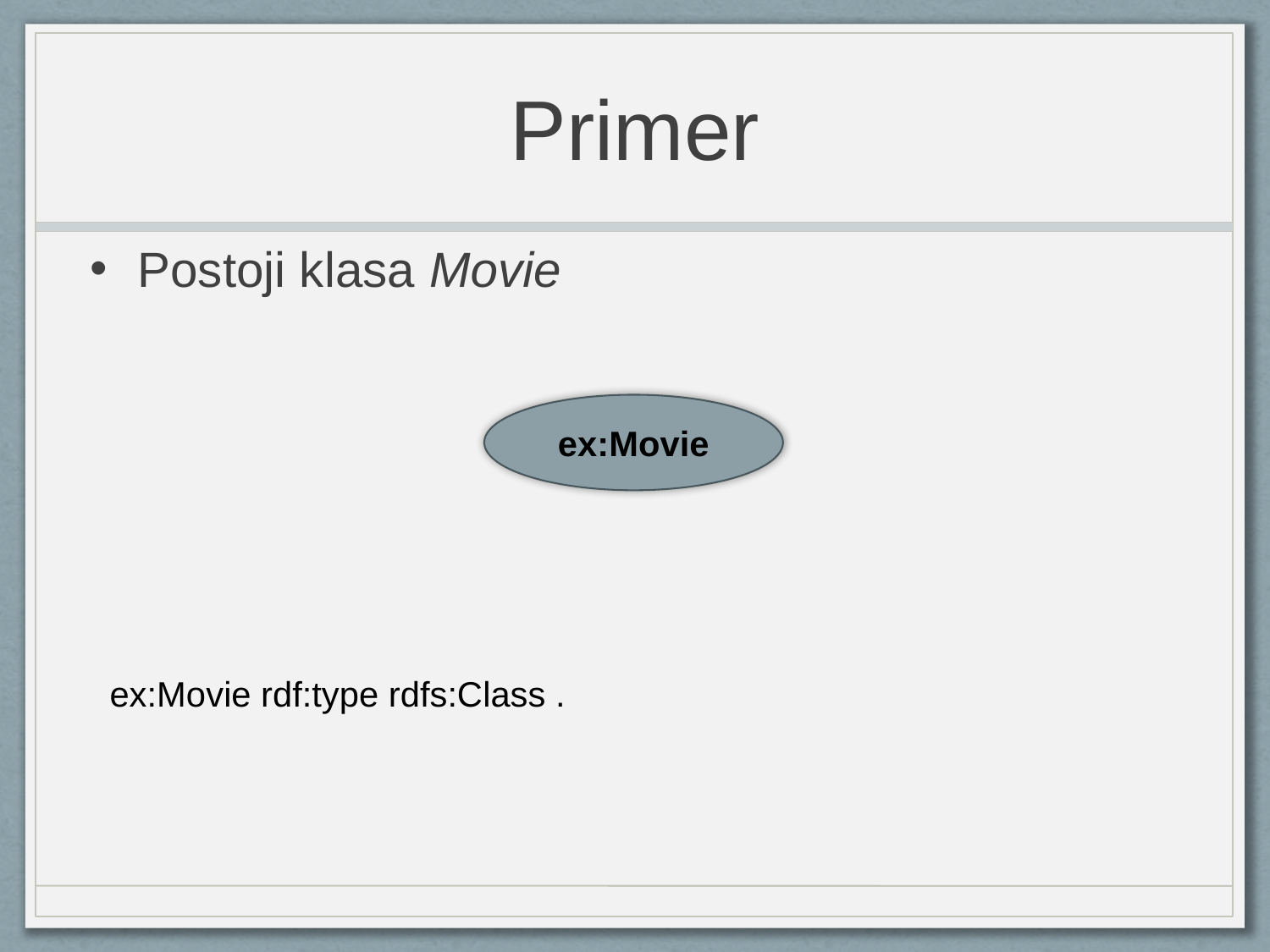

# Primer
Postoji klasa Movie
ex:Movie
ex:Movie rdf:type rdfs:Class .